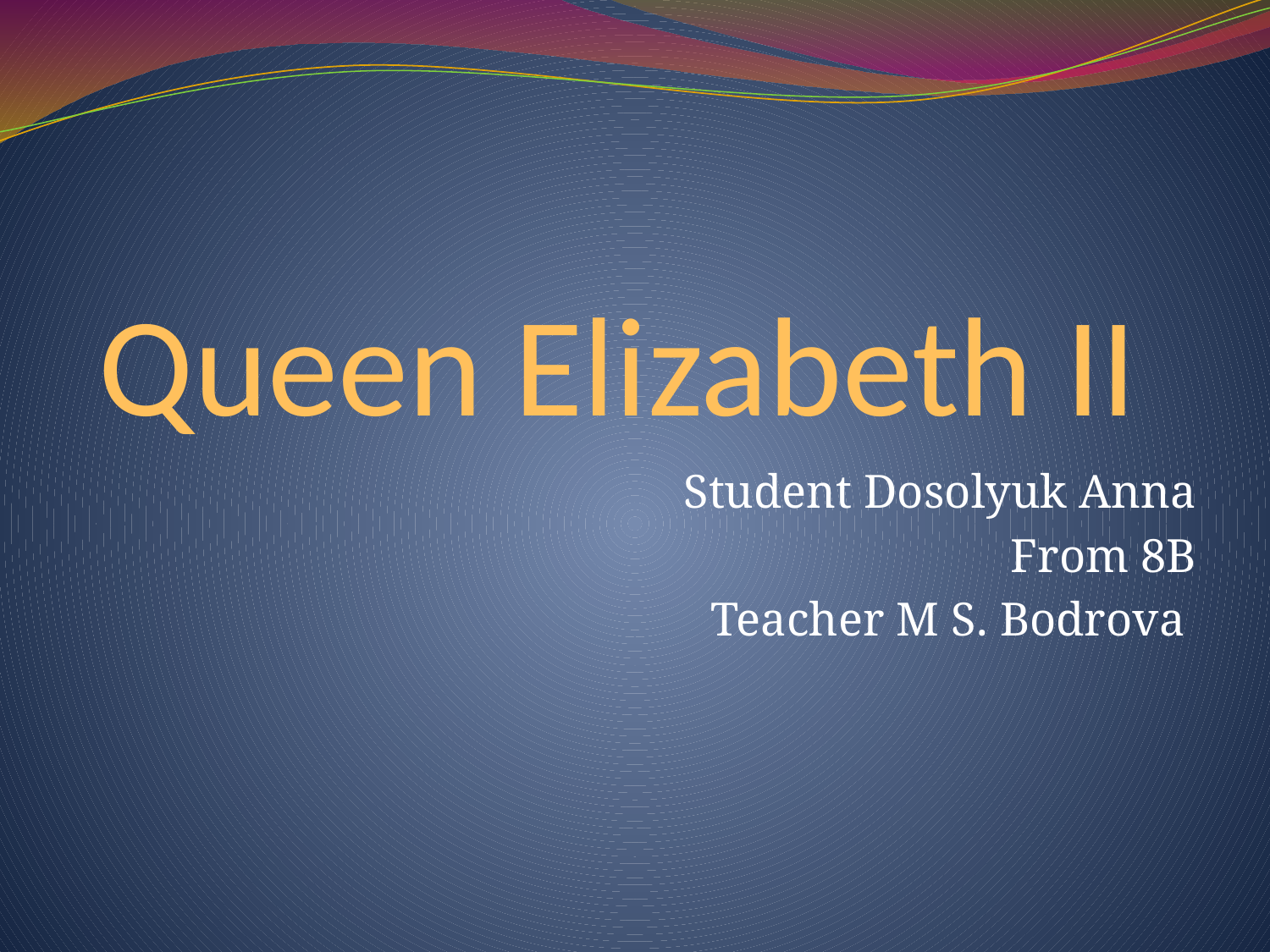

# Queen Elizabeth II
Student Dosolyuk Anna
From 8B
Teacher M S. Bodrova